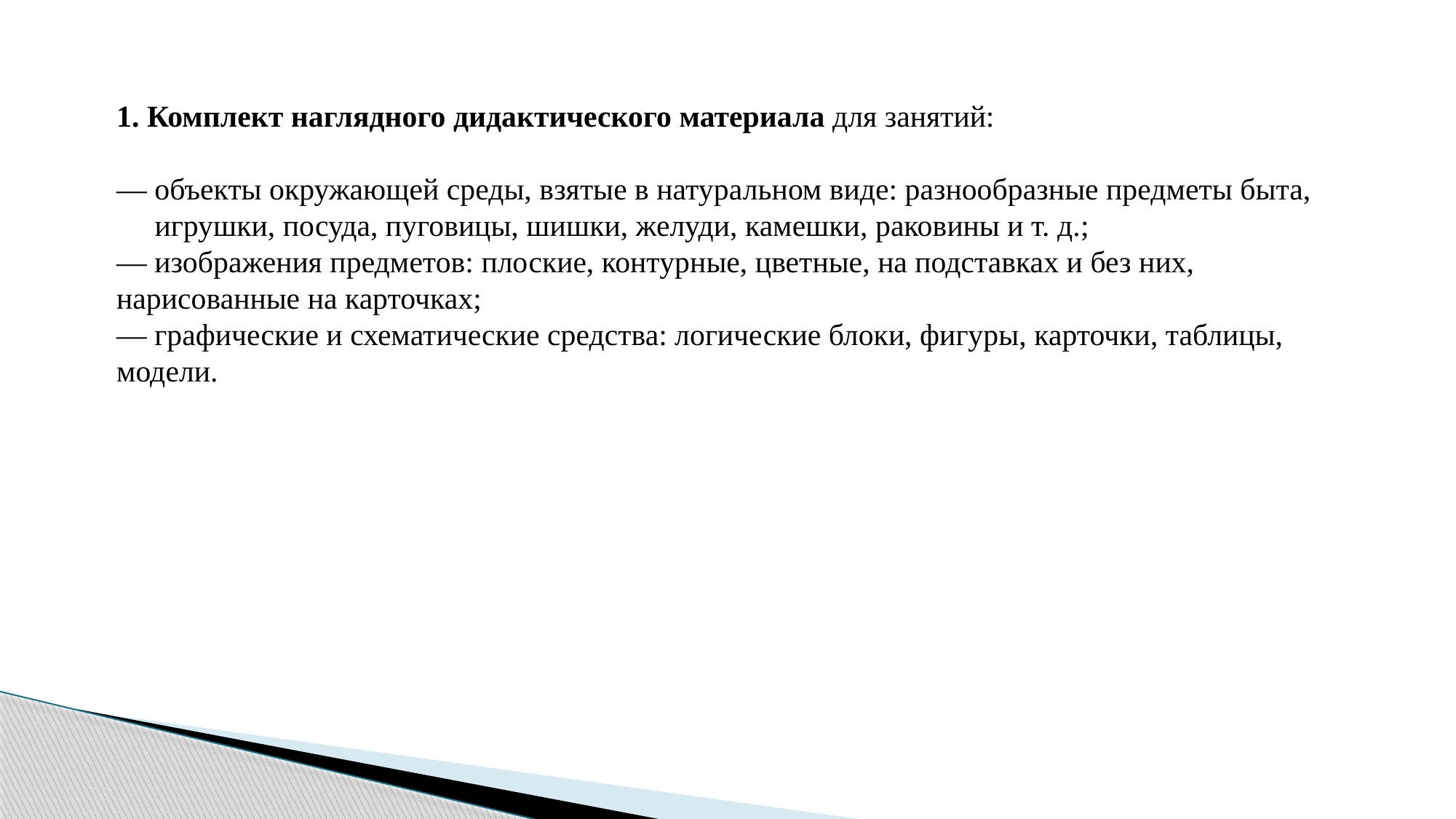

1. Комплект наглядного дидактического материала для занятий:

— объекты окружающей среды, взятые в натуральном виде: разнообразные предметы быта,
     игрушки, посуда, пуговицы, шишки, желуди, камешки, раковины и т. д.;
— изображения предметов: плоские, контурные, цветные, на подставках и без них, нарисованные на карточках;
— графические и схематические средства: логические блоки, фигуры, карточки, таблицы, модели.